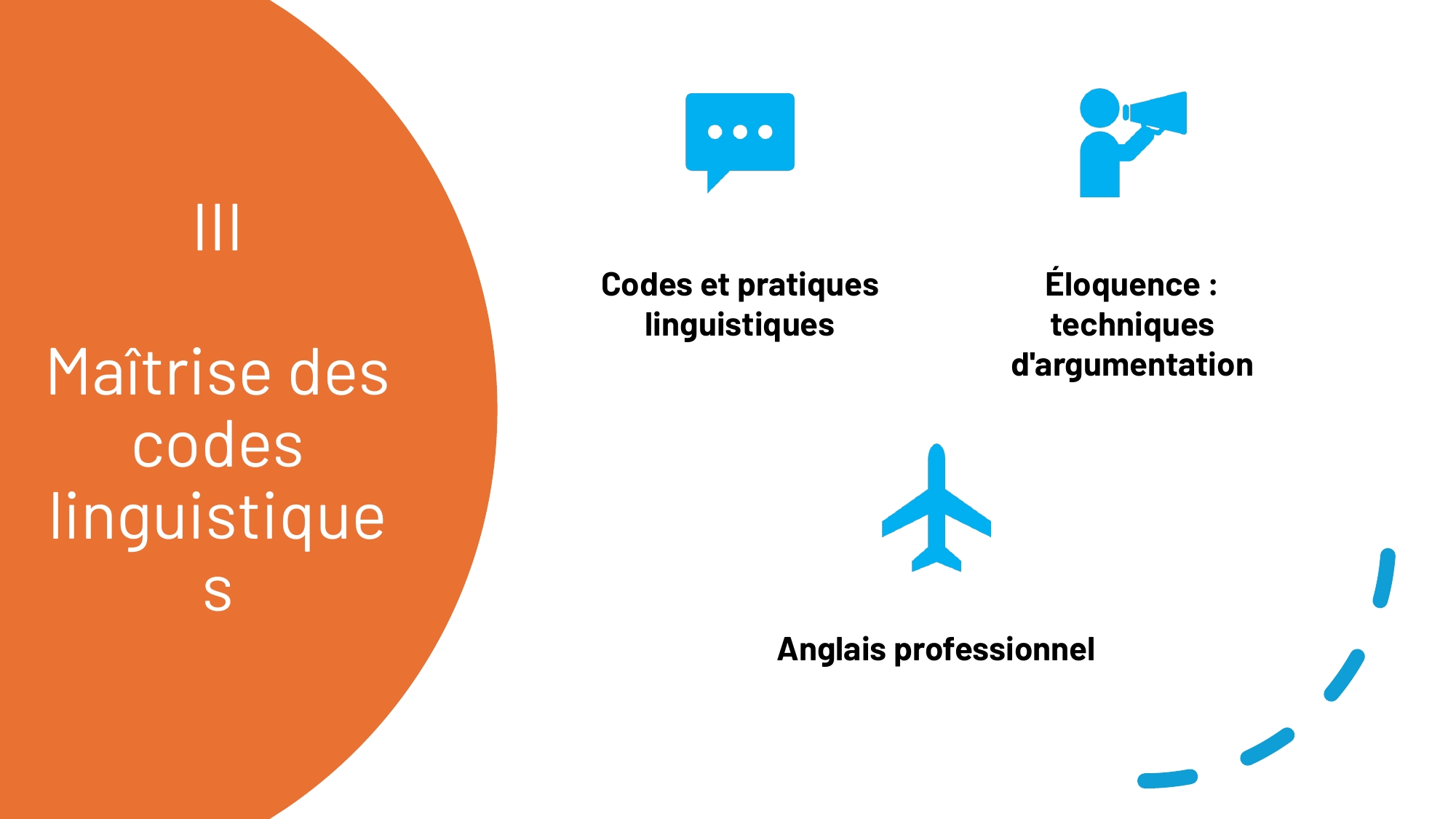

Codes et pratiques linguistiques
Éloquence : techniques d'argumentation
Anglais professionnel
# III Maîtrise des codes linguistiques